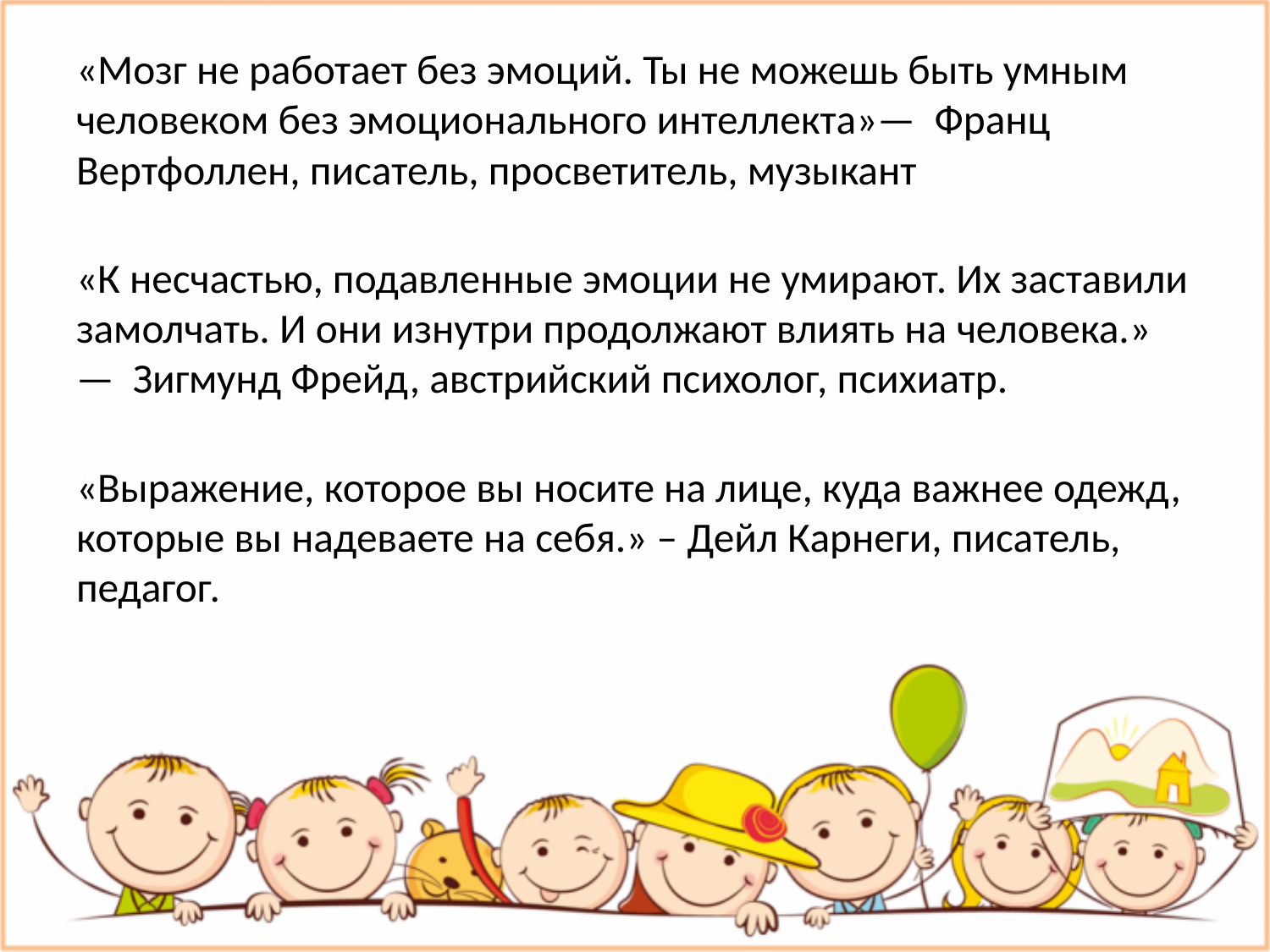

«Мозг не работает без эмоций. Ты не можешь быть умным человеком без эмоционального интеллекта»—  Франц Вертфоллен, писатель, просветитель, музыкант
«К несчастью, подавленные эмоции не умирают. Их заставили замолчать. И они изнутри продолжают влиять на человека.» —  Зигмунд Фрейд, австрийский психолог, психиатр.
«Выражение, которое вы носите на лице, куда важнее одежд, которые вы надеваете на себя.» – Дейл Карнеги, писатель, педагог.
#